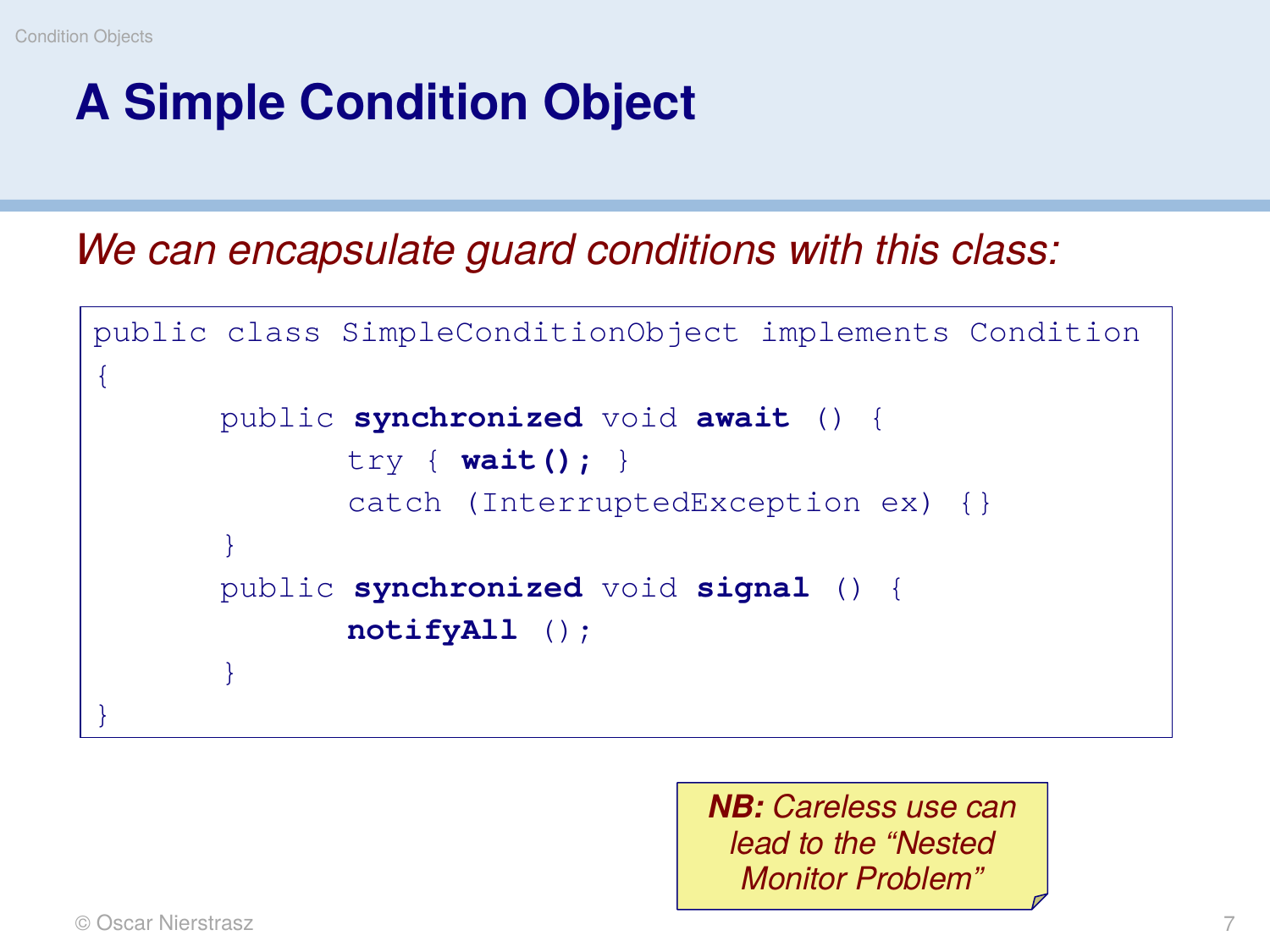

Condition Objects
# A Simple Condition Object
We can encapsulate guard conditions with this class:
public class SimpleConditionObject implements Condition
{
	public synchronized void await () {
		try { wait(); }
		catch (InterruptedException ex) {}
	}
	public synchronized void signal () {
		notifyAll ();
	}
}
NB: Careless use can lead to the “Nested Monitor Problem”
© Oscar Nierstrasz
7